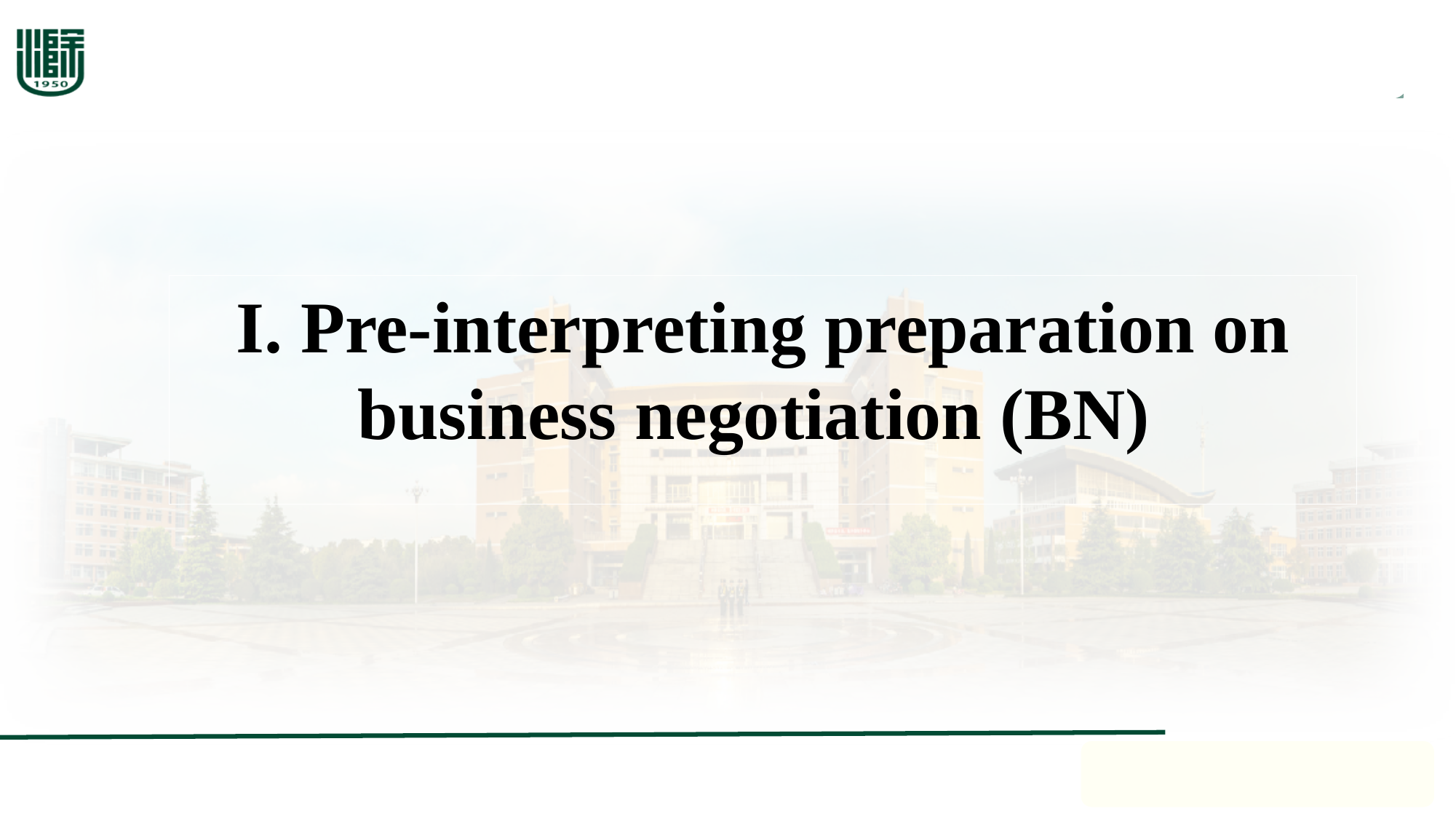

I. Pre-interpreting preparation on business negotiation (BN)